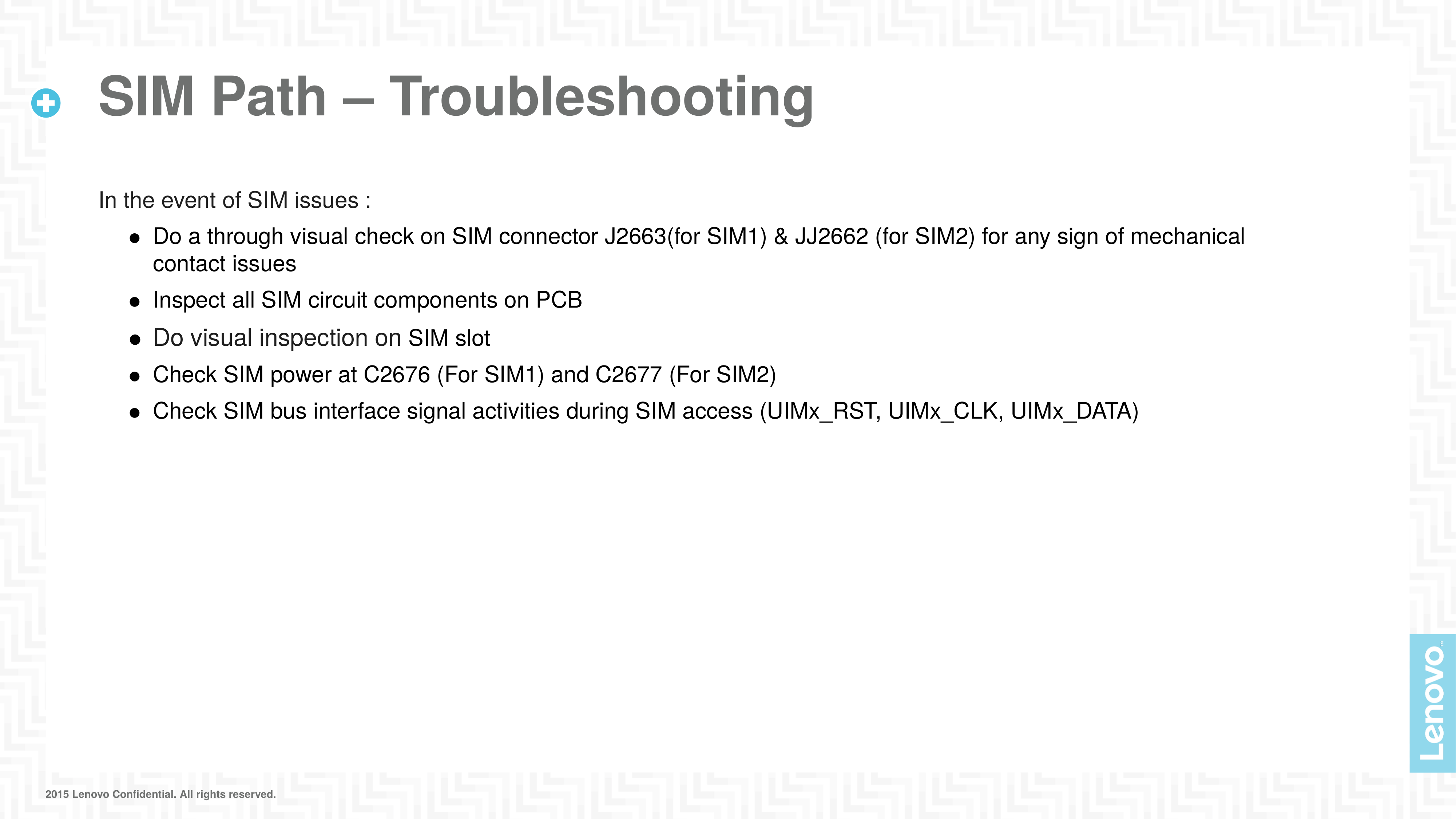

# SIM Path – Troubleshooting
In the event of SIM issues :
Do a through visual check on SIM connector J2663(for SIM1) & JJ2662 (for SIM2) for any sign of mechanical contact issues
Inspect all SIM circuit components on PCB
Do visual inspection on SIM slot
Check SIM power at C2676 (For SIM1) and C2677 (For SIM2)
Check SIM bus interface signal activities during SIM access (UIMx_RST, UIMx_CLK, UIMx_DATA)